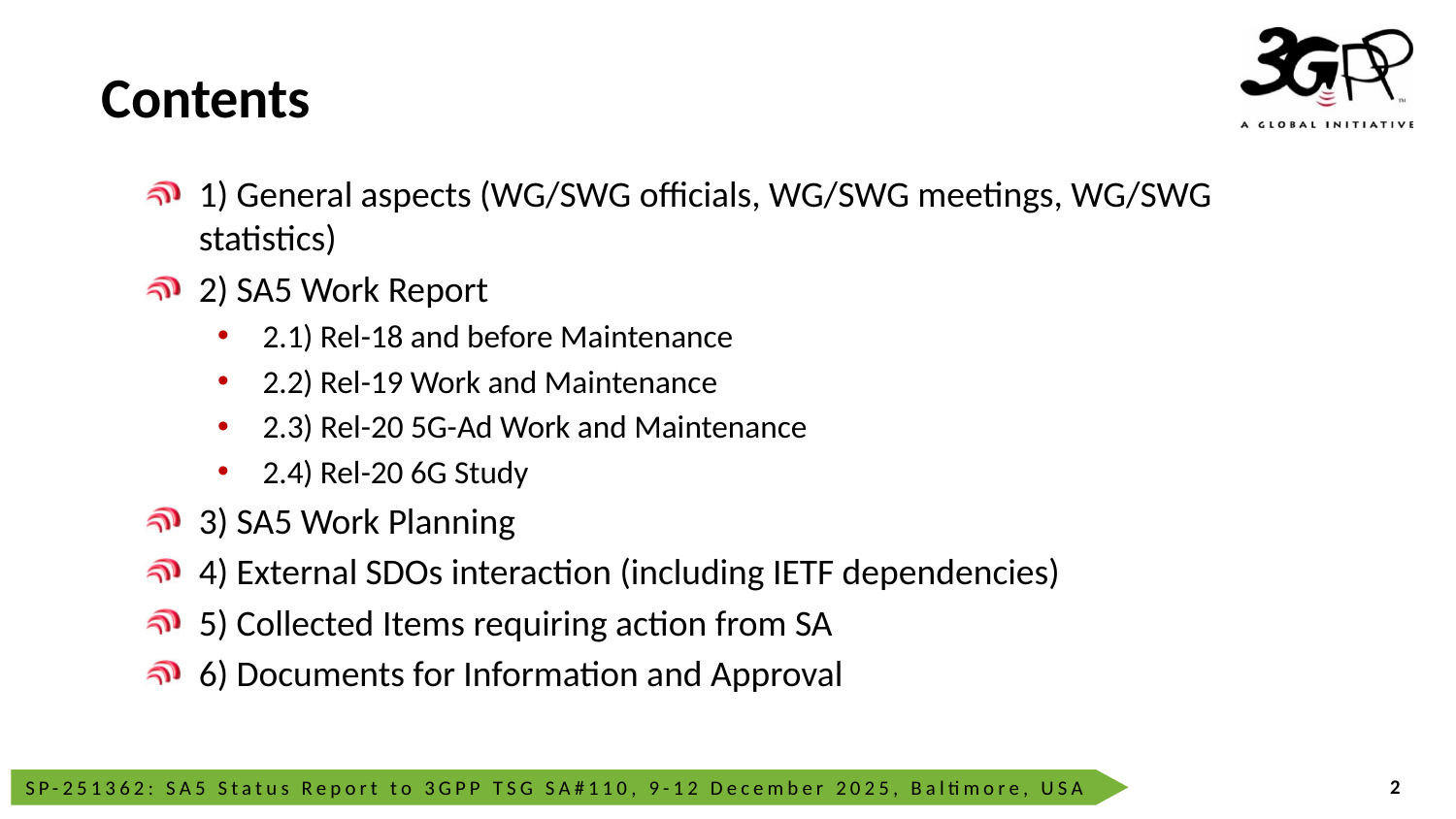

# Contents
1) General aspects (WG/SWG officials, WG/SWG meetings, WG/SWG statistics)
2) SA5 Work Report
2.1) Rel-18 and before Maintenance
2.2) Rel-19 Work and Maintenance
2.3) Rel-20 5G-Ad Work and Maintenance
2.4) Rel-20 6G Study
3) SA5 Work Planning
4) External SDOs interaction (including IETF dependencies)
5) Collected Items requiring action from SA
6) Documents for Information and Approval